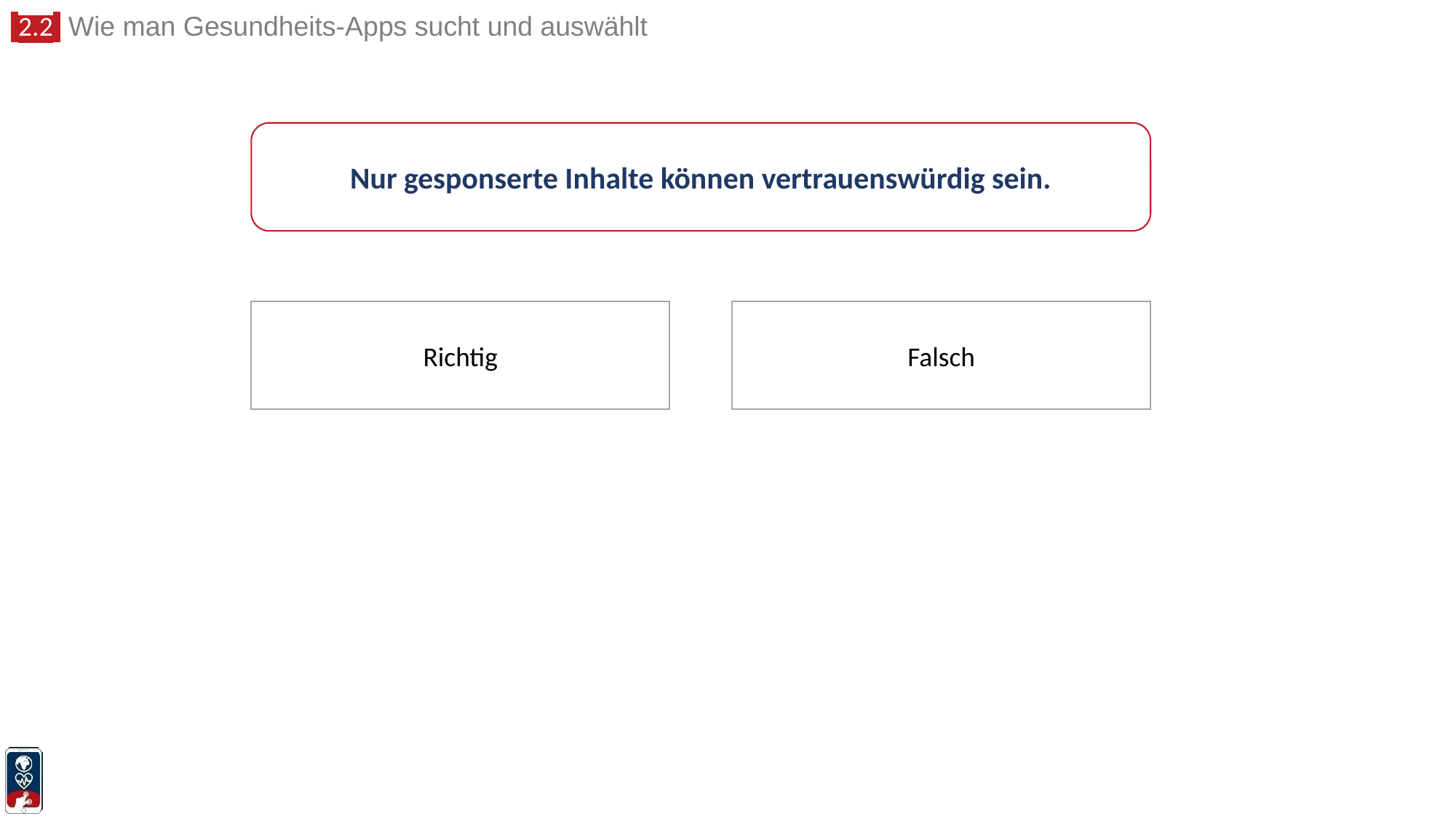

Nur gesponserte Inhalte können vertrauenswürdig sein.
Richtig
Falsch